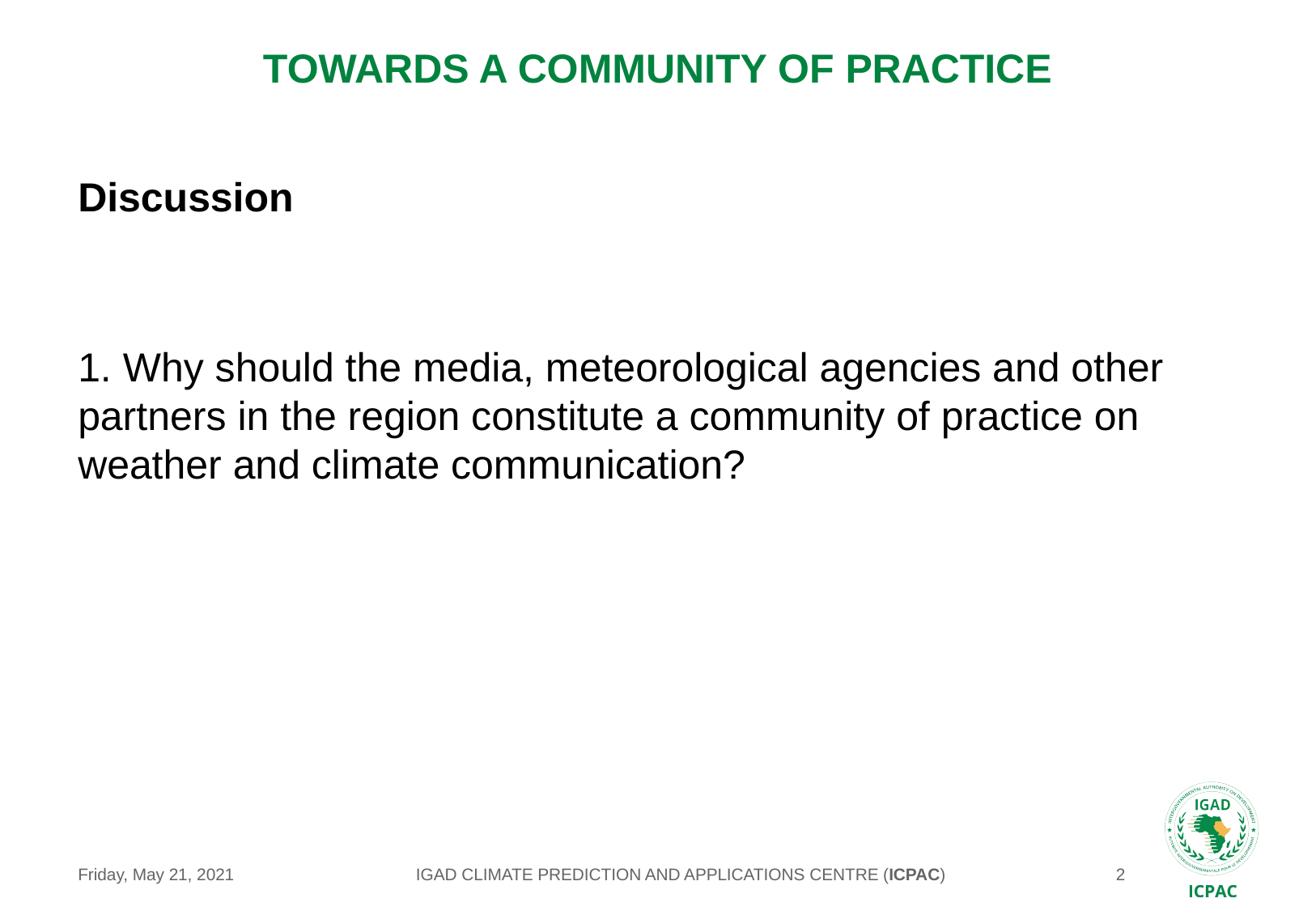

# TOWARDS A COMMUNITY OF PRACTICE
Discussion

1. Why should the media, meteorological agencies and other partners in the region constitute a community of practice on weather and climate communication?

IGAD CLIMATE PREDICTION AND APPLICATIONS CENTRE (ICPAC)
Friday, May 21, 2021
2